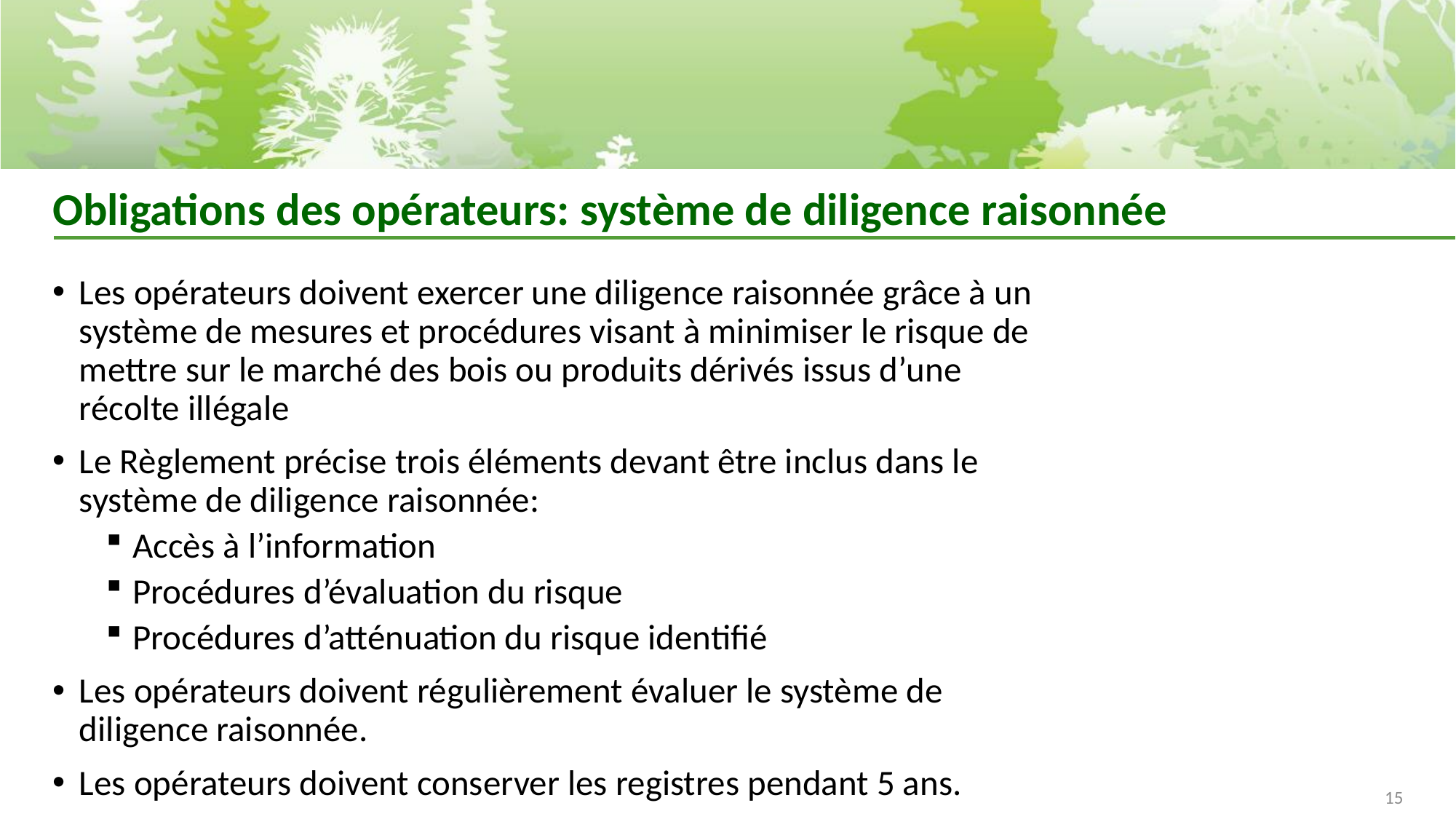

# Obligations des opérateurs: système de diligence raisonnée
Les opérateurs doivent exercer une diligence raisonnée grâce à un système de mesures et procédures visant à minimiser le risque de mettre sur le marché des bois ou produits dérivés issus d’une récolte illégale
Le Règlement précise trois éléments devant être inclus dans le système de diligence raisonnée:
Accès à l’information
Procédures d’évaluation du risque
Procédures d’atténuation du risque identifié
Les opérateurs doivent régulièrement évaluer le système de diligence raisonnée.
Les opérateurs doivent conserver les registres pendant 5 ans.
15